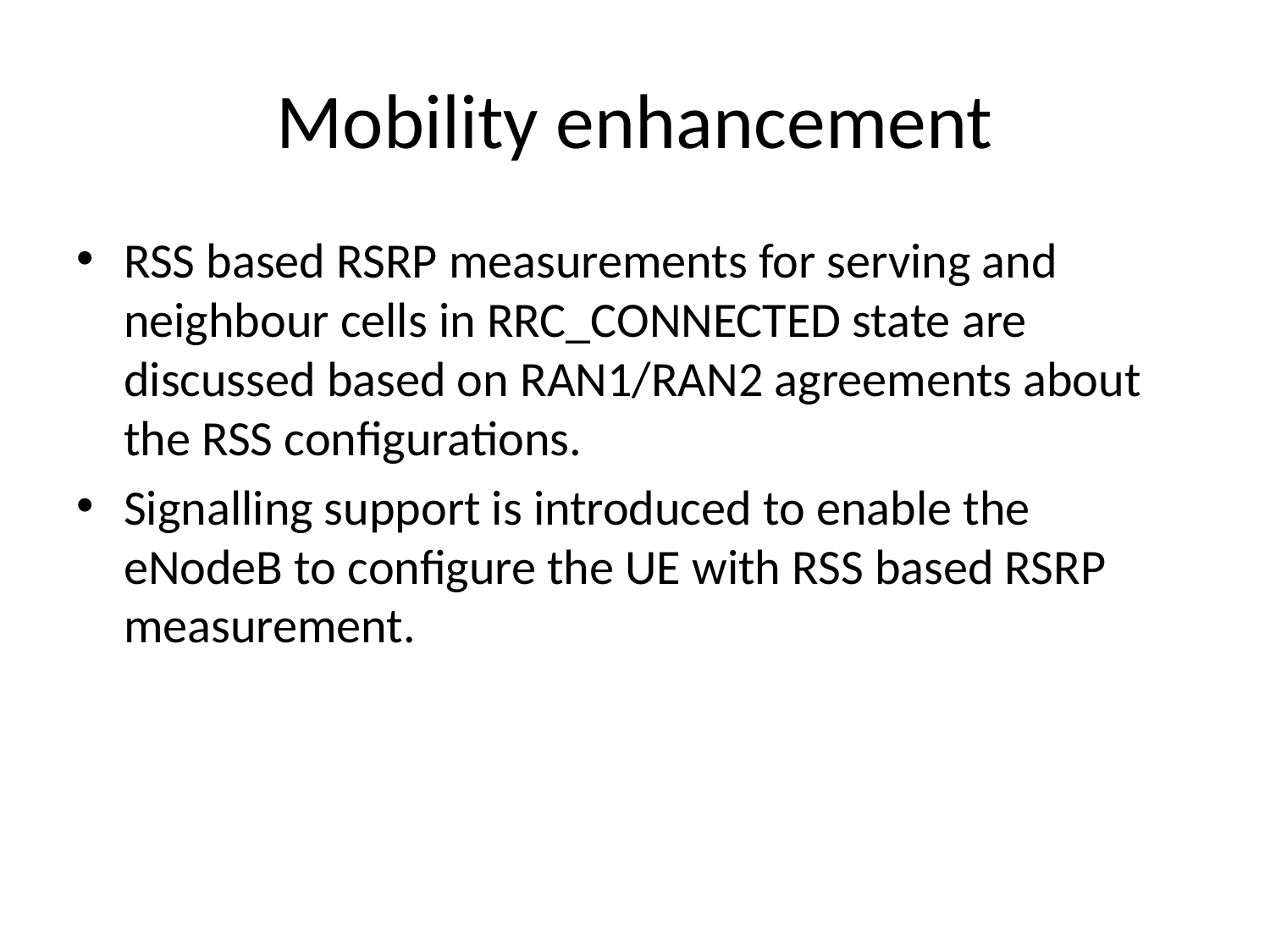

# Mobility enhancement
RSS based RSRP measurements for serving and neighbour cells in RRC_CONNECTED state are discussed based on RAN1/RAN2 agreements about the RSS configurations.
Signalling support is introduced to enable the eNodeB to configure the UE with RSS based RSRP measurement.